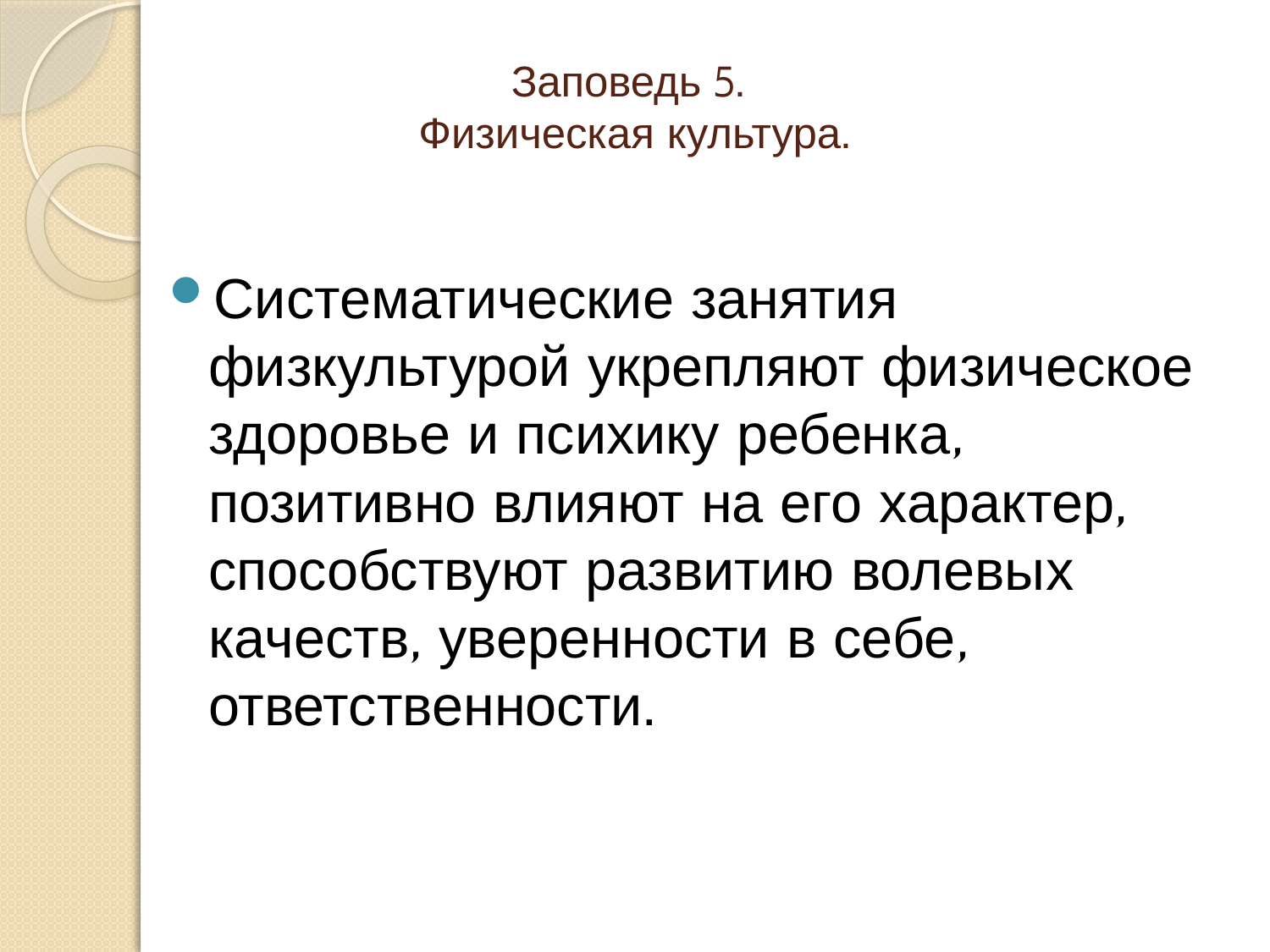

# Заповедь 5. Физическая культура.
Систематические занятия физкультурой укрепляют физическое здоровье и психику ребенка, позитивно влияют на его характер, способствуют развитию волевых качеств, уверенности в себе, ответственности.